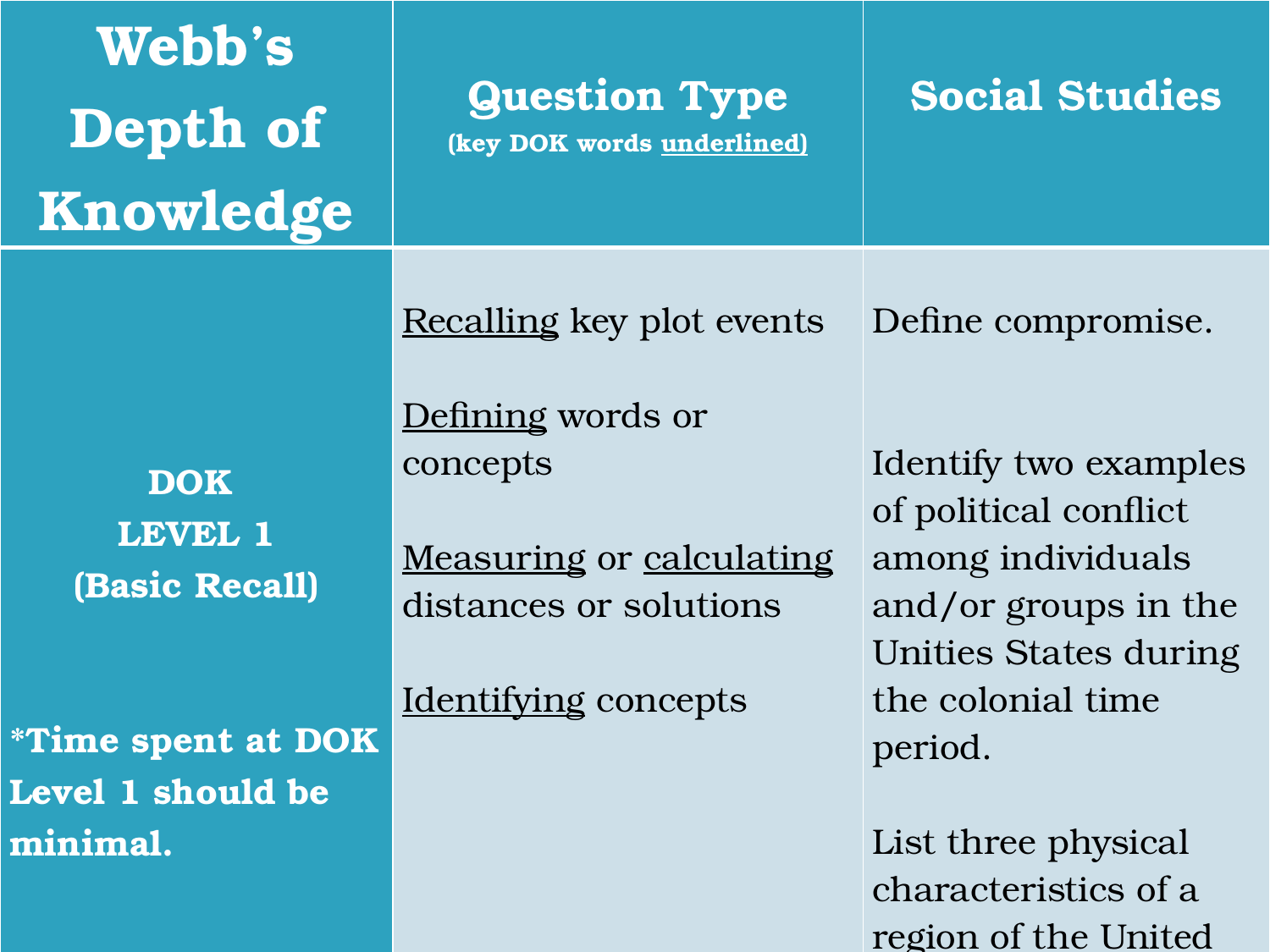

| Webb’s Depth of Knowledge | Question Type (key DOK words underlined) | Social Studies |
| --- | --- | --- |
| DOK LEVEL 1 (Basic Recall)     \*Time spent at DOK Level 1 should be minimal. | Recalling key plot events   Defining words or concepts   Measuring or calculating distances or solutions   Identifying concepts | Define compromise.     Identify two examples of political conflict among individuals and/or groups in the Unities States during the colonial time period.   List three physical characteristics of a region of the United States. |